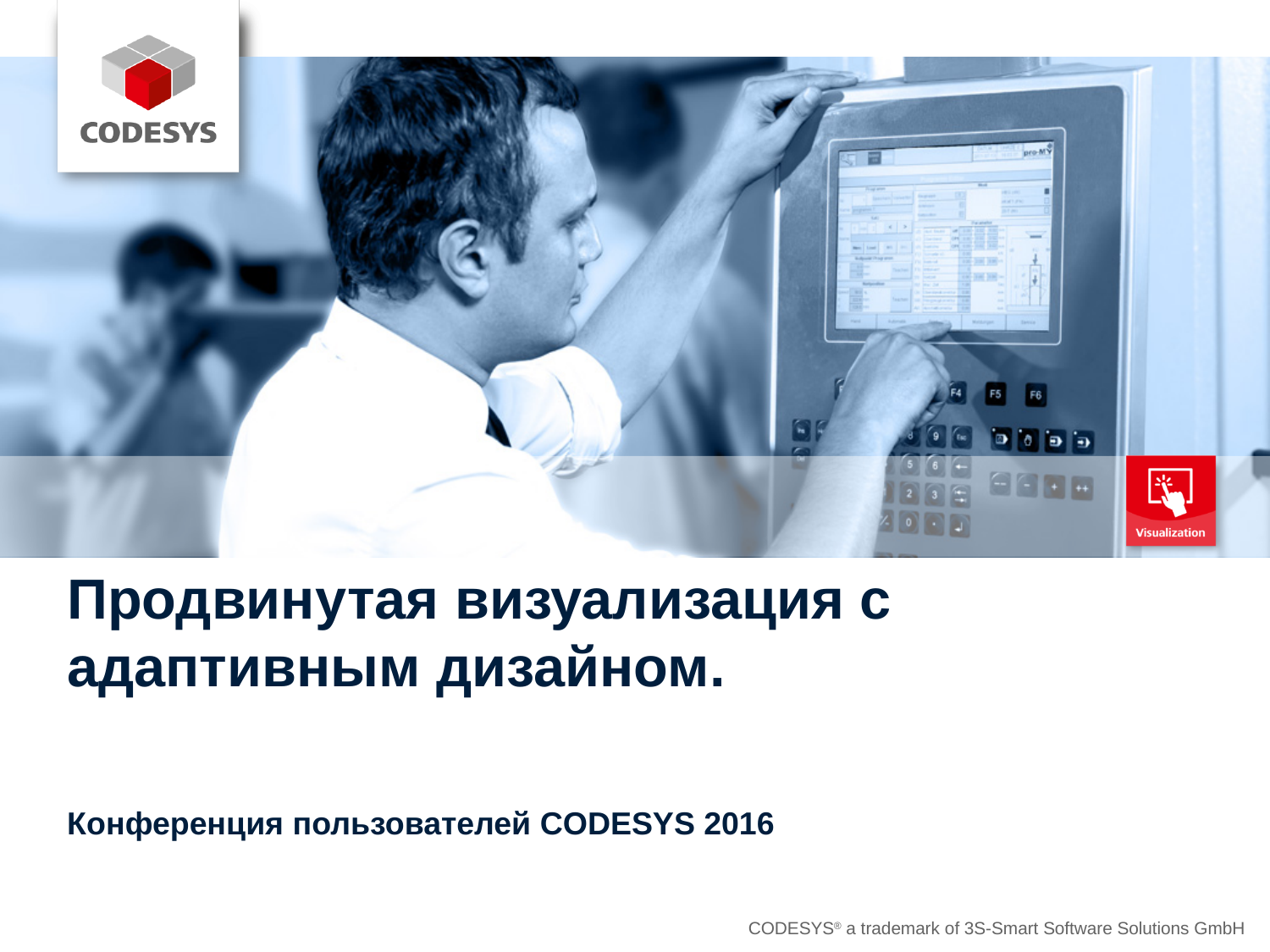

# Продвинутая визуализация с адаптивным дизайном.
Конференция пользователей CODESYS 2016